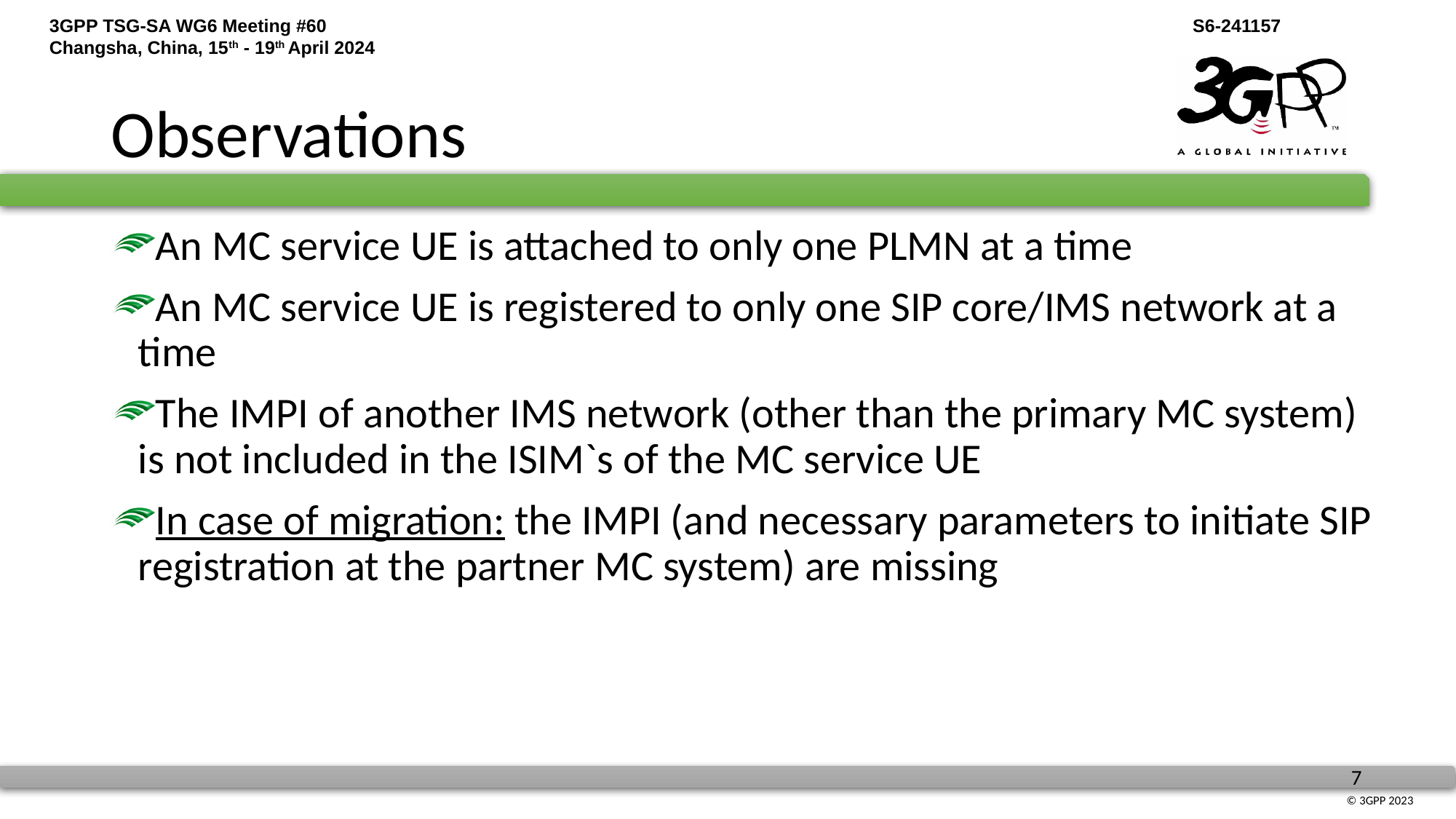

# Observations
An MC service UE is attached to only one PLMN at a time
An MC service UE is registered to only one SIP core/IMS network at a time
The IMPI of another IMS network (other than the primary MC system) is not included in the ISIM`s of the MC service UE
In case of migration: the IMPI (and necessary parameters to initiate SIP registration at the partner MC system) are missing